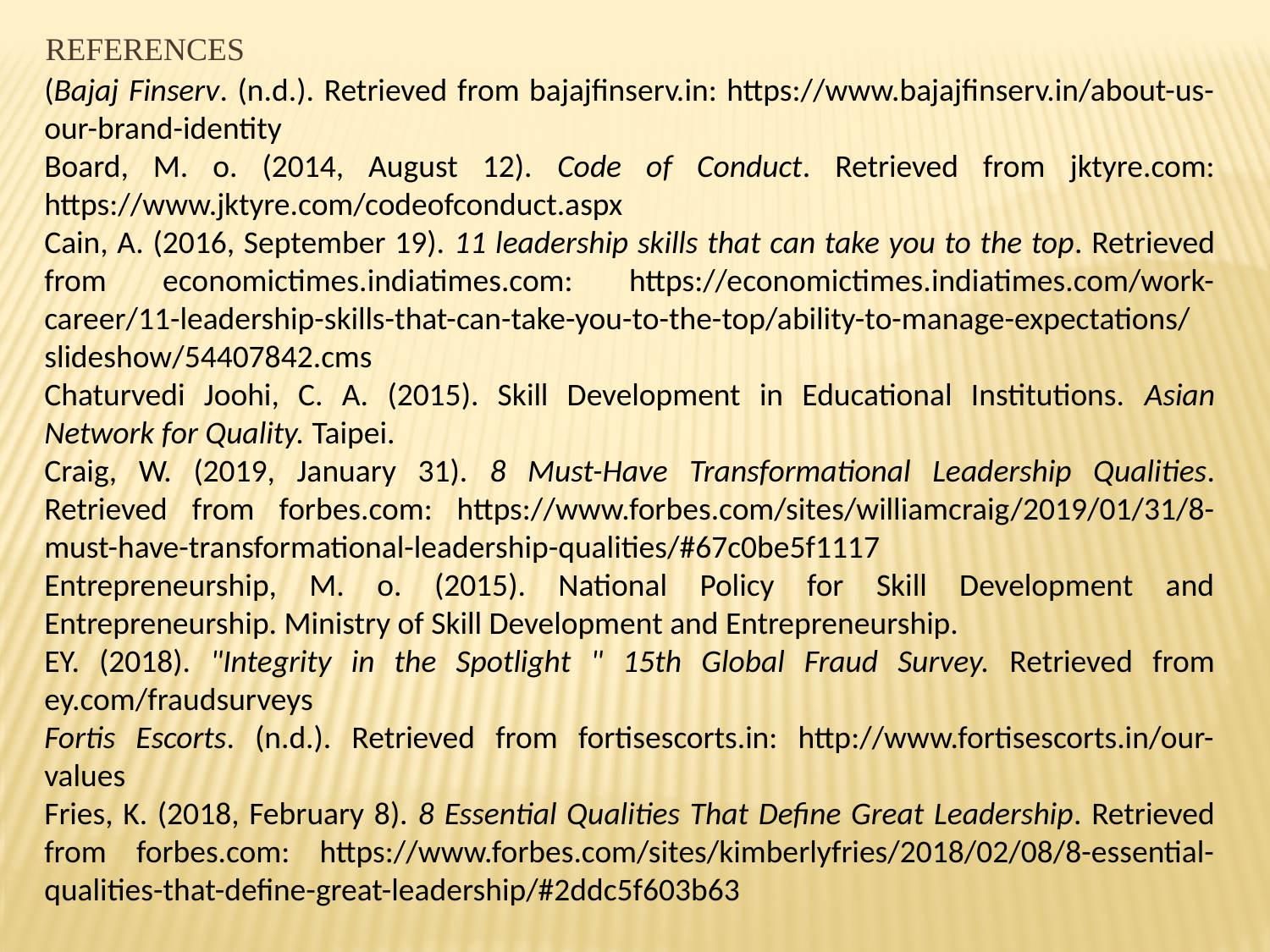

references
(Bajaj Finserv. (n.d.). Retrieved from bajajfinserv.in: https://www.bajajfinserv.in/about-us-our-brand-identity
Board, M. o. (2014, August 12). Code of Conduct. Retrieved from jktyre.com: https://www.jktyre.com/codeofconduct.aspx
Cain, A. (2016, September 19). 11 leadership skills that can take you to the top. Retrieved from economictimes.indiatimes.com: https://economictimes.indiatimes.com/work-career/11-leadership-skills-that-can-take-you-to-the-top/ability-to-manage-expectations/slideshow/54407842.cms
Chaturvedi Joohi, C. A. (2015). Skill Development in Educational Institutions. Asian Network for Quality. Taipei.
Craig, W. (2019, January 31). 8 Must-Have Transformational Leadership Qualities. Retrieved from forbes.com: https://www.forbes.com/sites/williamcraig/2019/01/31/8-must-have-transformational-leadership-qualities/#67c0be5f1117
Entrepreneurship, M. o. (2015). National Policy for Skill Development and Entrepreneurship. Ministry of Skill Development and Entrepreneurship.
EY. (2018). "Integrity in the Spotlight " 15th Global Fraud Survey. Retrieved from ey.com/fraudsurveys
Fortis Escorts. (n.d.). Retrieved from fortisescorts.in: http://www.fortisescorts.in/our-values
Fries, K. (2018, February 8). 8 Essential Qualities That Define Great Leadership. Retrieved from forbes.com: https://www.forbes.com/sites/kimberlyfries/2018/02/08/8-essential-qualities-that-define-great-leadership/#2ddc5f603b63